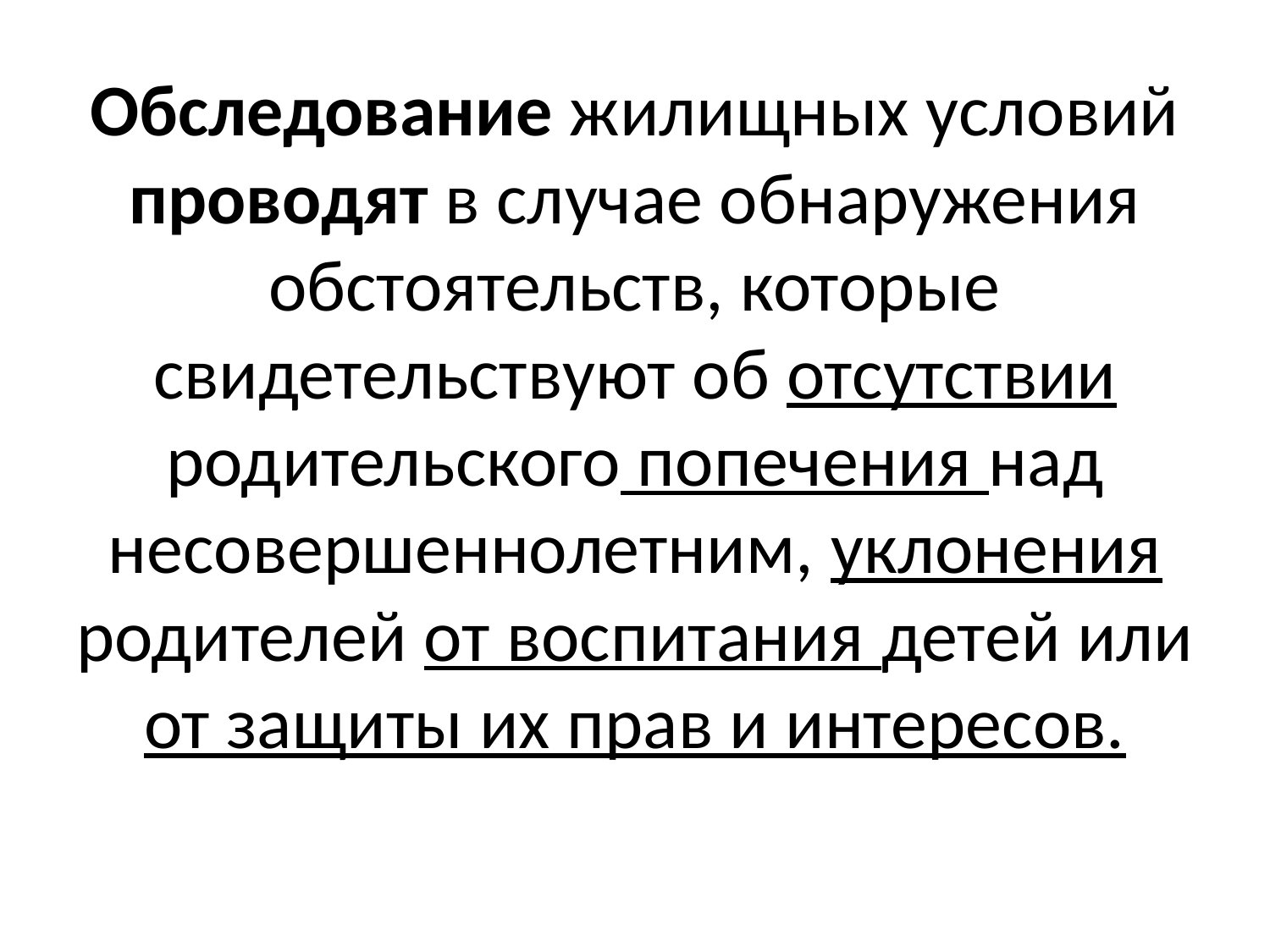

# Обследование жилищных условий проводят в случае обнаружения обстоятельств, которые свидетельствуют об отсутствии родительского попечения над несовершеннолетним, уклонения родителей от воспитания детей или от защиты их прав и интересов.